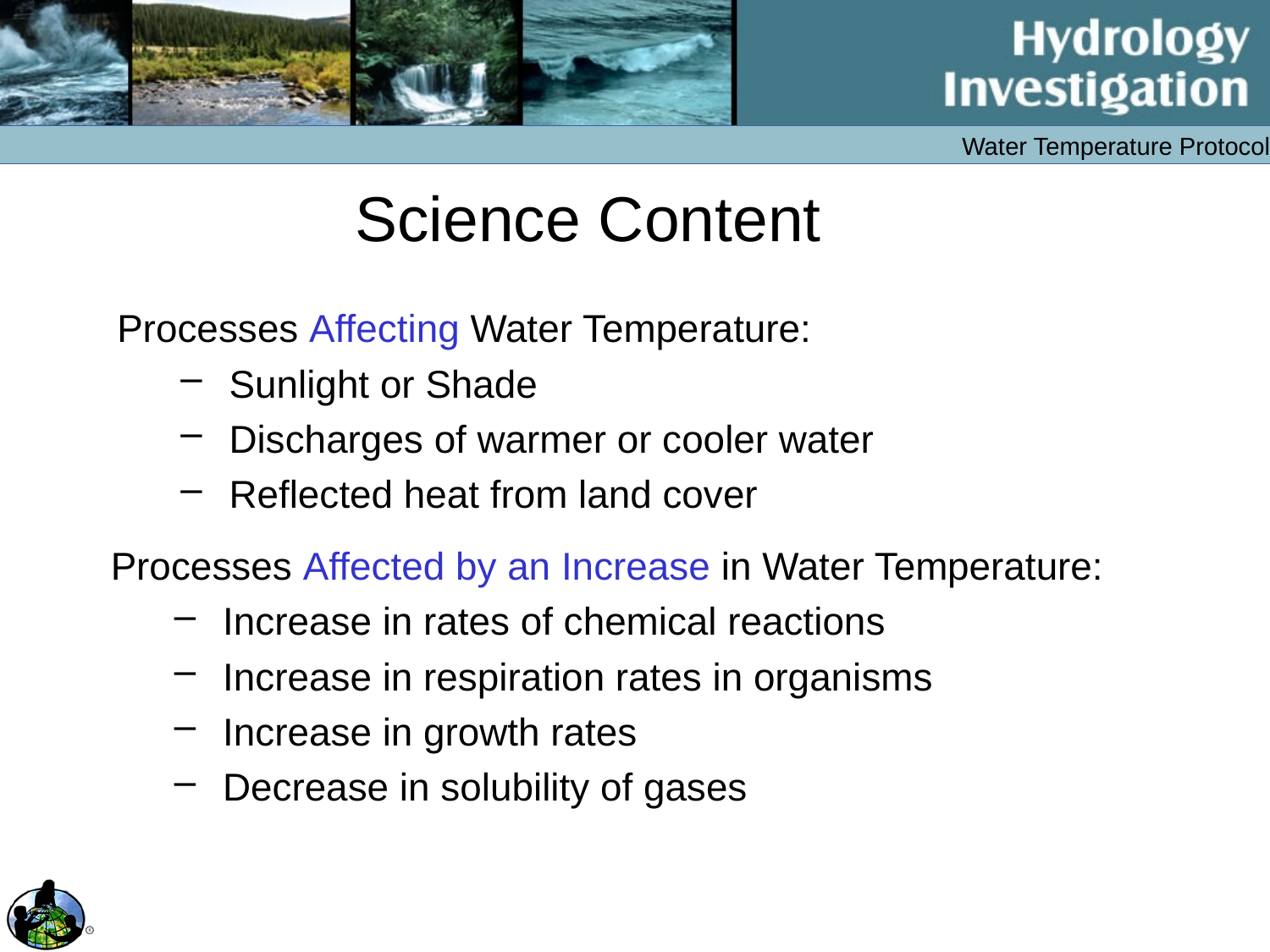

Science Content
Processes Affecting Water Temperature:
Sunlight or Shade
Discharges of warmer or cooler water
Reflected heat from land cover
Processes Affected by an Increase in Water Temperature:
Increase in rates of chemical reactions
Increase in respiration rates in organisms
Increase in growth rates
Decrease in solubility of gases